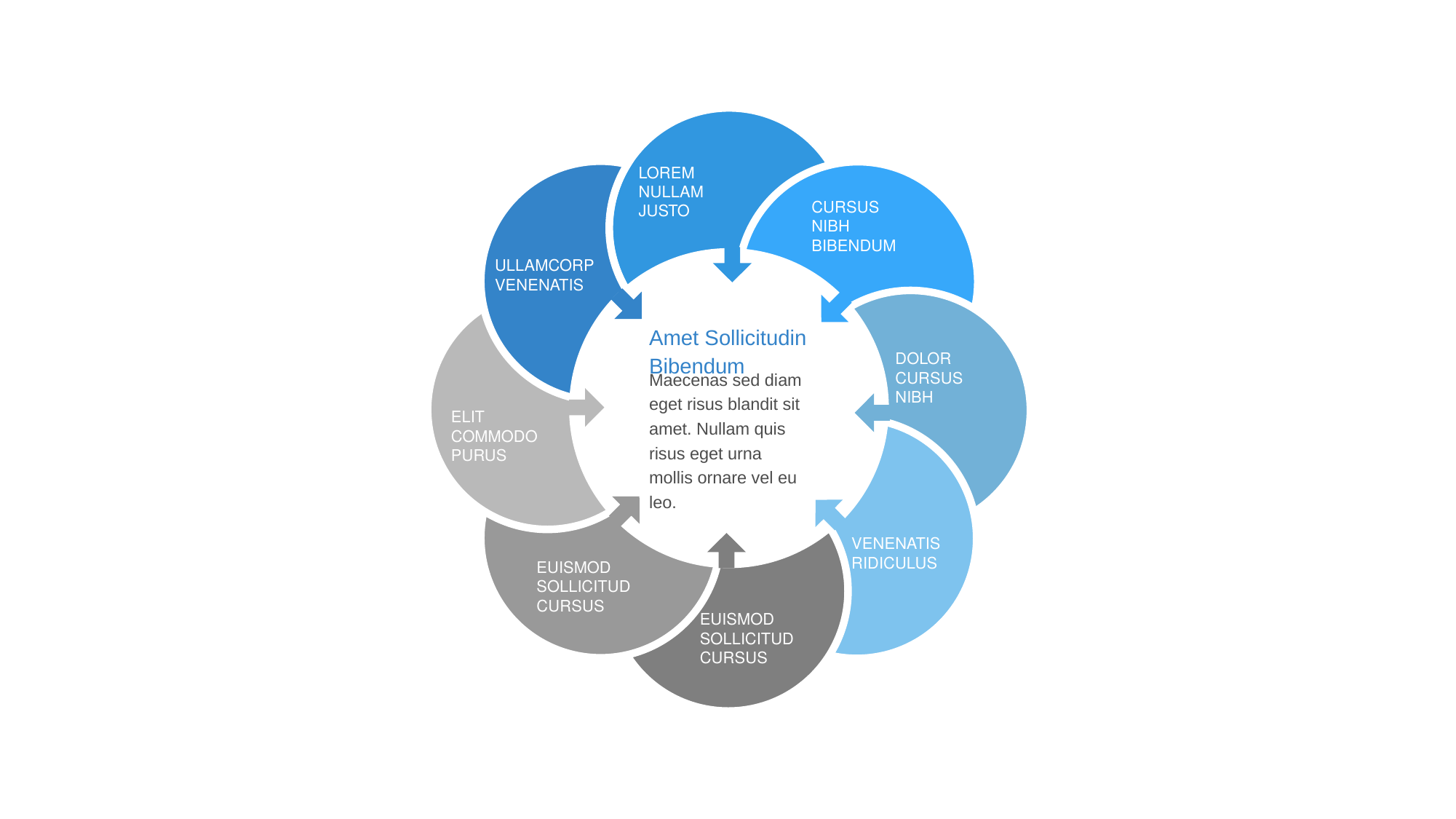

Lorem Nullam Justo
Cursus Nibh Bibendum
UllamcorpVenenatis

Dolor Cursus Nibh
Elit Commodo Purus

Venenatis Ridiculus
Euismod Sollicitud Cursus
Euismod Sollicitud Cursus

Amet Sollicitudin Bibendum
Maecenas sed diam eget risus blandit sit amet. Nullam quis risus eget urna mollis ornare vel eu leo.